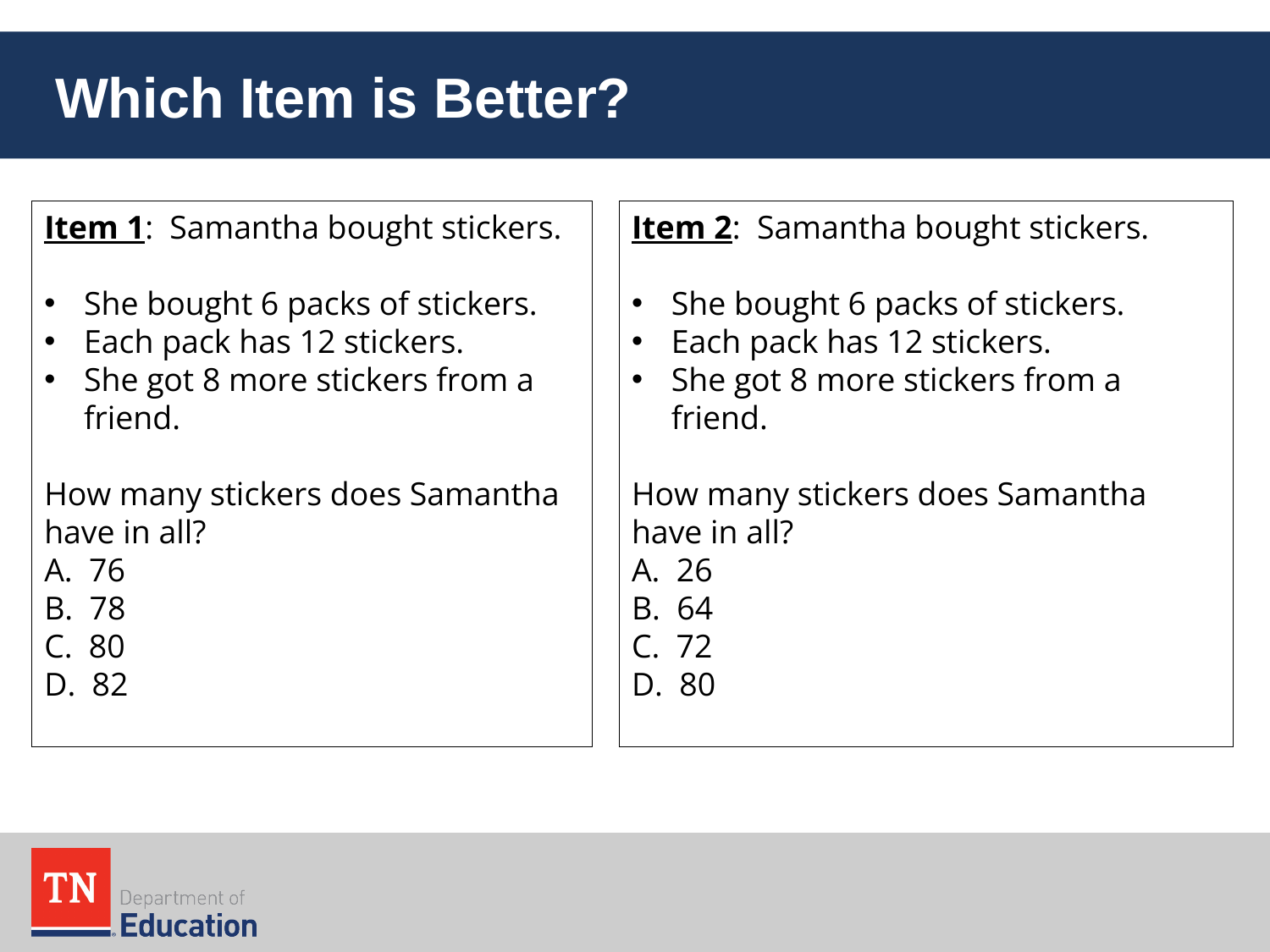

# Which Item is Better?
Item 1:  Samantha bought stickers.

She bought 6 packs of stickers.
Each pack has 12 stickers.
She got 8 more stickers from a friend.

How many stickers does Samantha have in all?
A.  76
B.  78
C.  80
D.  82

Item 2:  Samantha bought stickers.

She bought 6 packs of stickers.
Each pack has 12 stickers.
She got 8 more stickers from a friend.

How many stickers does Samantha have in all?
A.  26
B.  64
C.  72
D.  80